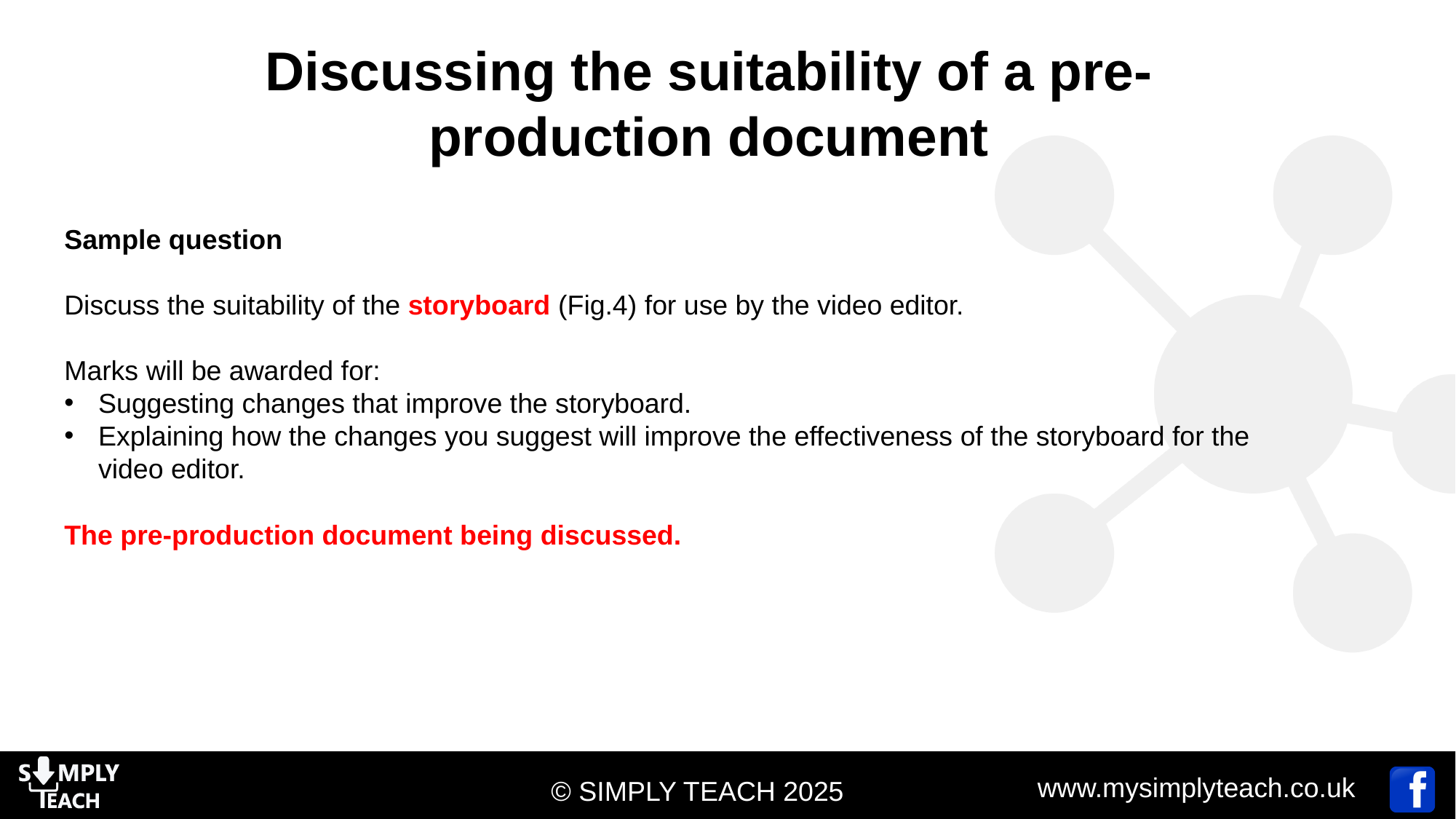

Discussing the suitability of a pre-production document
Sample question

Discuss the suitability of the storyboard (Fig.4) for use by the video editor.

Marks will be awarded for:
Suggesting changes that improve the storyboard.
Explaining how the changes you suggest will improve the effectiveness of the storyboard for the video editor.
The pre-production document being discussed.